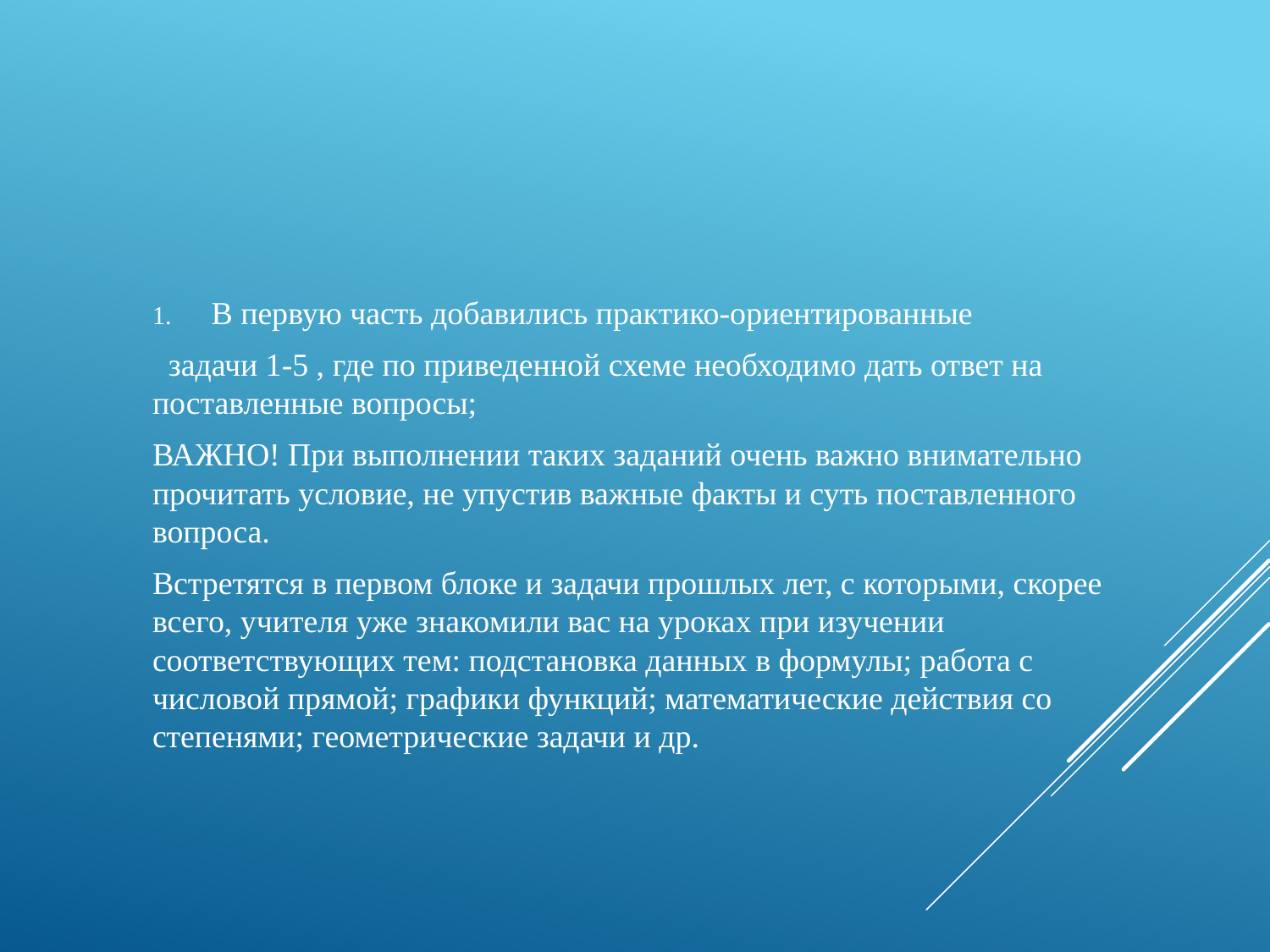

В первую часть добавились практико-ориентированные
  задачи 1-5 , где по приведенной схеме необходимо дать ответ на поставленные вопросы;
ВАЖНО! При выполнении таких заданий очень важно внимательно прочитать условие, не упустив важные факты и суть поставленного вопроса.
Встретятся в первом блоке и задачи прошлых лет, с которыми, скорее всего, учителя уже знакомили вас на уроках при изучении соответствующих тем: подстановка данных в формулы; работа с числовой прямой; графики функций; математические действия со степенями; геометрические задачи и др.

#